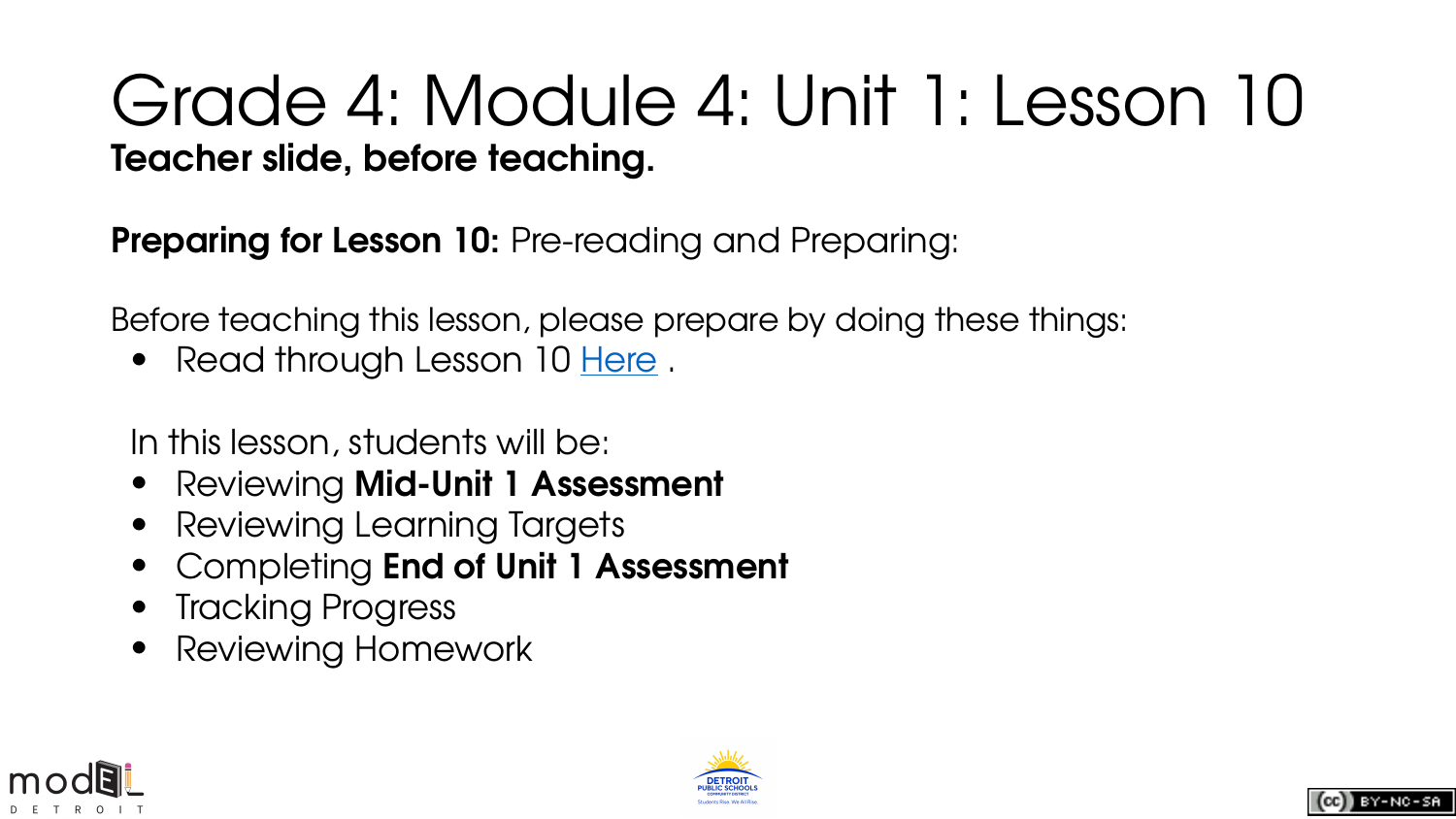

# Grade 4: Module 4: Unit 1: Lesson 10
Teacher slide, before teaching.
Preparing for Lesson 10: Pre-reading and Preparing:

Before teaching this lesson, please prepare by doing these things:
Read through Lesson 10 Here .

In this lesson, students will be:
Reviewing Mid-Unit 1 Assessment
Reviewing Learning Targets
Completing End of Unit 1 Assessment
Tracking Progress
Reviewing Homework